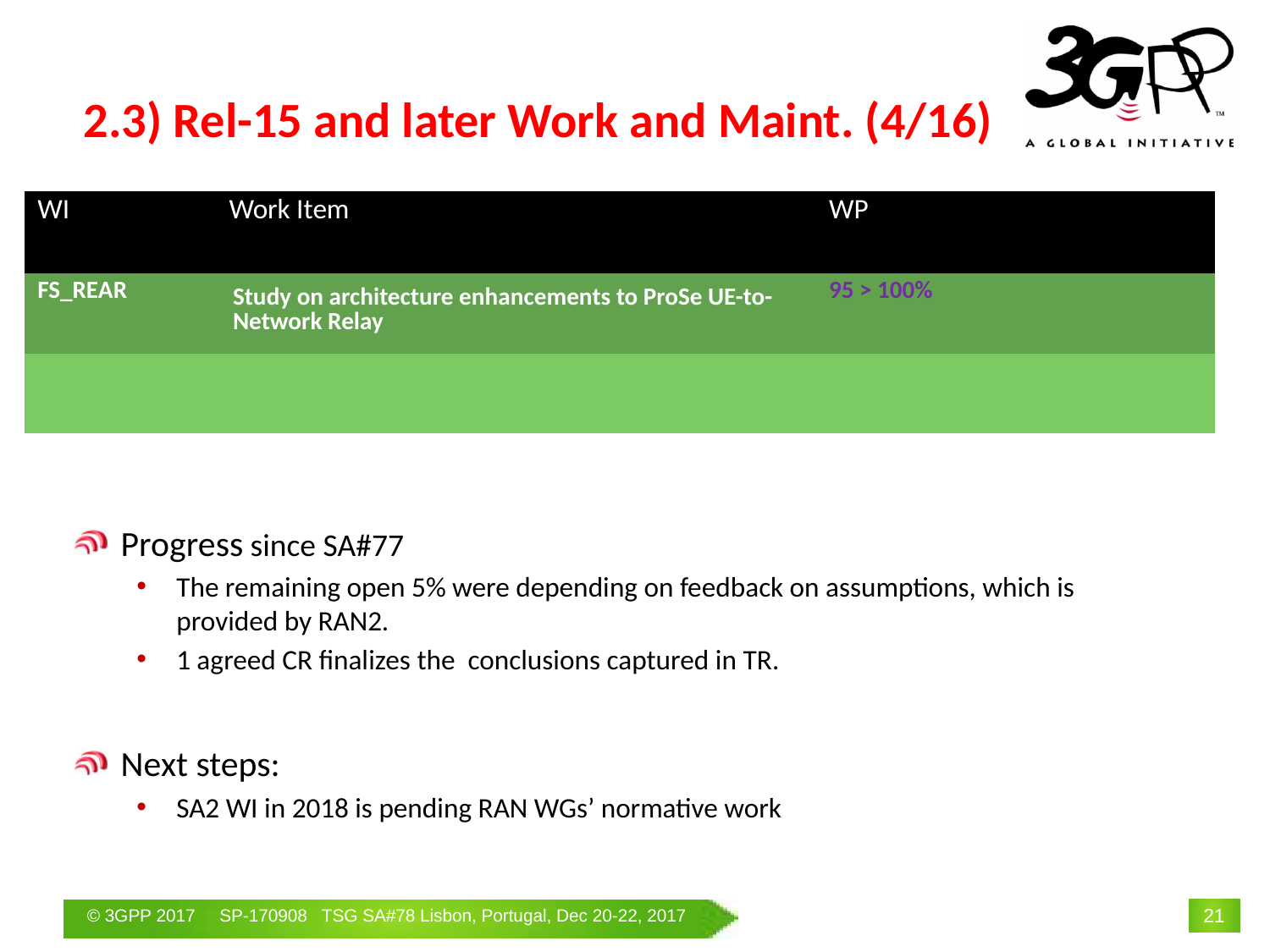

# 2.3) Rel-15 and later Work and Maint. (4/16)
| WI | Work Item | WP |  |  |
| --- | --- | --- | --- | --- |
| FS\_REAR | Study on architecture enhancements to ProSe UE-to-Network Relay | 95 > 100% |  |  |
|  |  |  |  |  |
Progress since SA#77
The remaining open 5% were depending on feedback on assumptions, which is provided by RAN2.
1 agreed CR finalizes the  conclusions captured in TR.

Next steps:
SA2 WI in 2018 is pending RAN WGs’ normative work